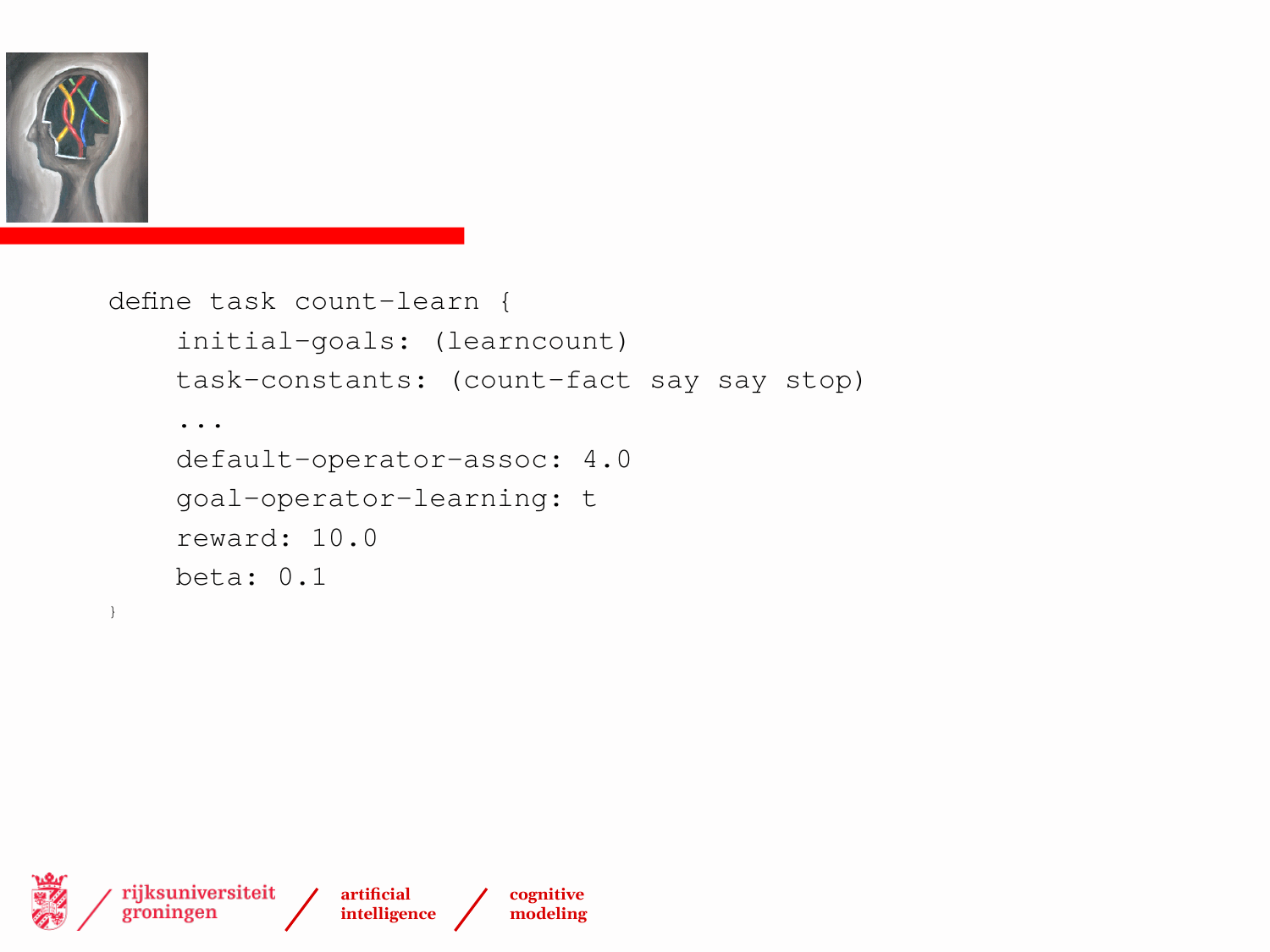

#
define task count-learn {
    initial-goals: (learncount)
    task-constants: (count-fact say say stop)
    ...
    default-operator-assoc: 4.0
    goal-operator-learning: t
    reward: 10.0
    beta: 0.1
}